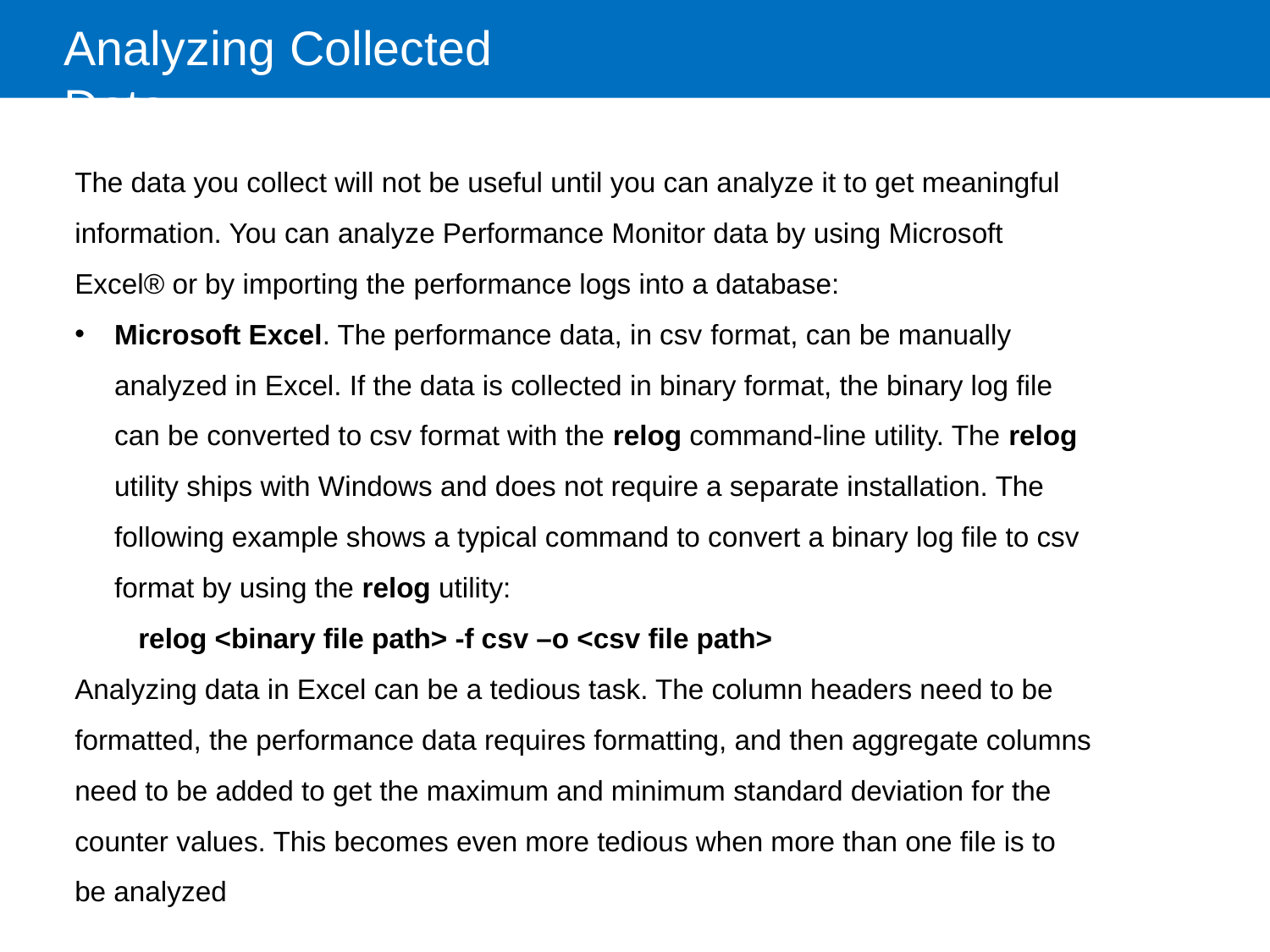

# Analyzing Collected Data
The data you collect will not be useful until you can analyze it to get meaningful information. You can analyze Performance Monitor data by using Microsoft Excel® or by importing the performance logs into a database:
Microsoft Excel. The performance data, in csv format, can be manually analyzed in Excel. If the data is collected in binary format, the binary log file can be converted to csv format with the relog command-line utility. The relog utility ships with Windows and does not require a separate installation. The following example shows a typical command to convert a binary log file to csv format by using the relog utility:
relog <binary file path> -f csv –o <csv file path>
Analyzing data in Excel can be a tedious task. The column headers need to be formatted, the performance data requires formatting, and then aggregate columns need to be added to get the maximum and minimum standard deviation for the counter values. This becomes even more tedious when more than one file is to be analyzed